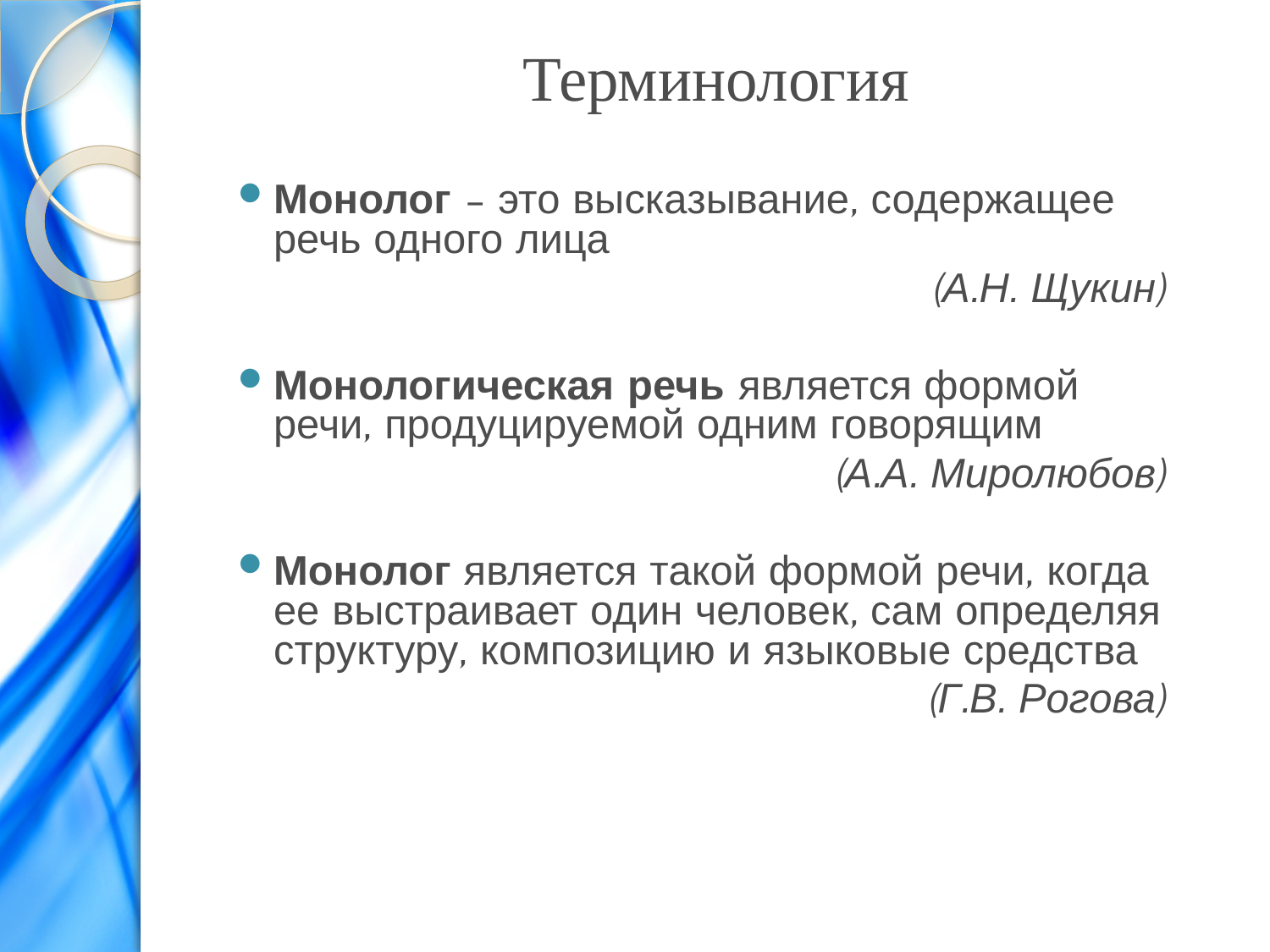

# Терминология
Монолог – это высказывание, содержащее речь одного лица
(А.Н. Щукин)

Монологическая речь является формой речи, продуцируемой одним говорящим
 (А.А. Миролюбов)

Монолог является такой формой речи, когда ее выстраивает один человек, сам определяя структуру, композицию и языковые средства
(Г.В. Рогова)